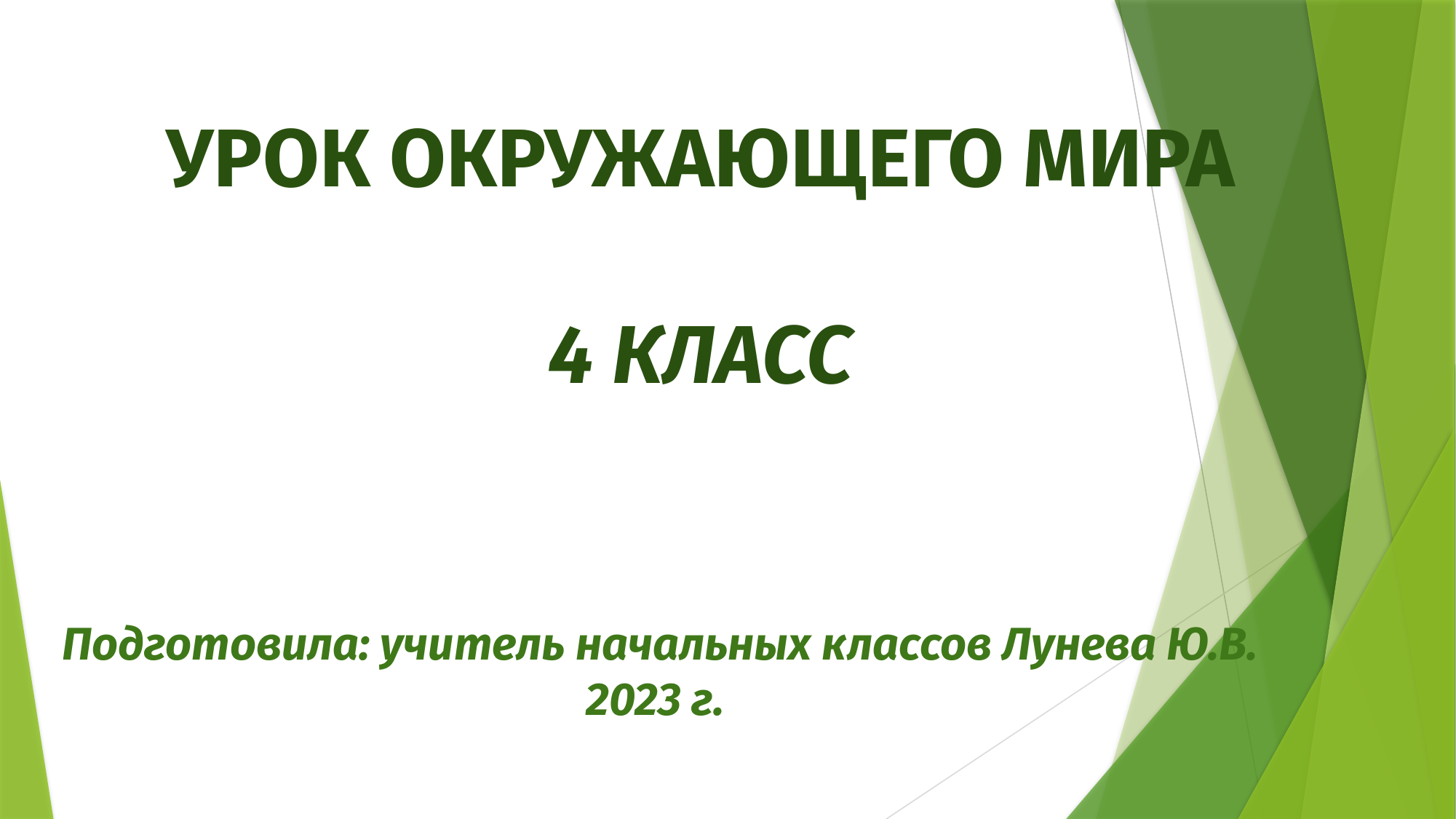

# УРОК ОКРУЖАЮЩЕГО МИРА 4 КЛАСС
Подготовила: учитель начальных классов Лунева Ю.В.
2023 г.